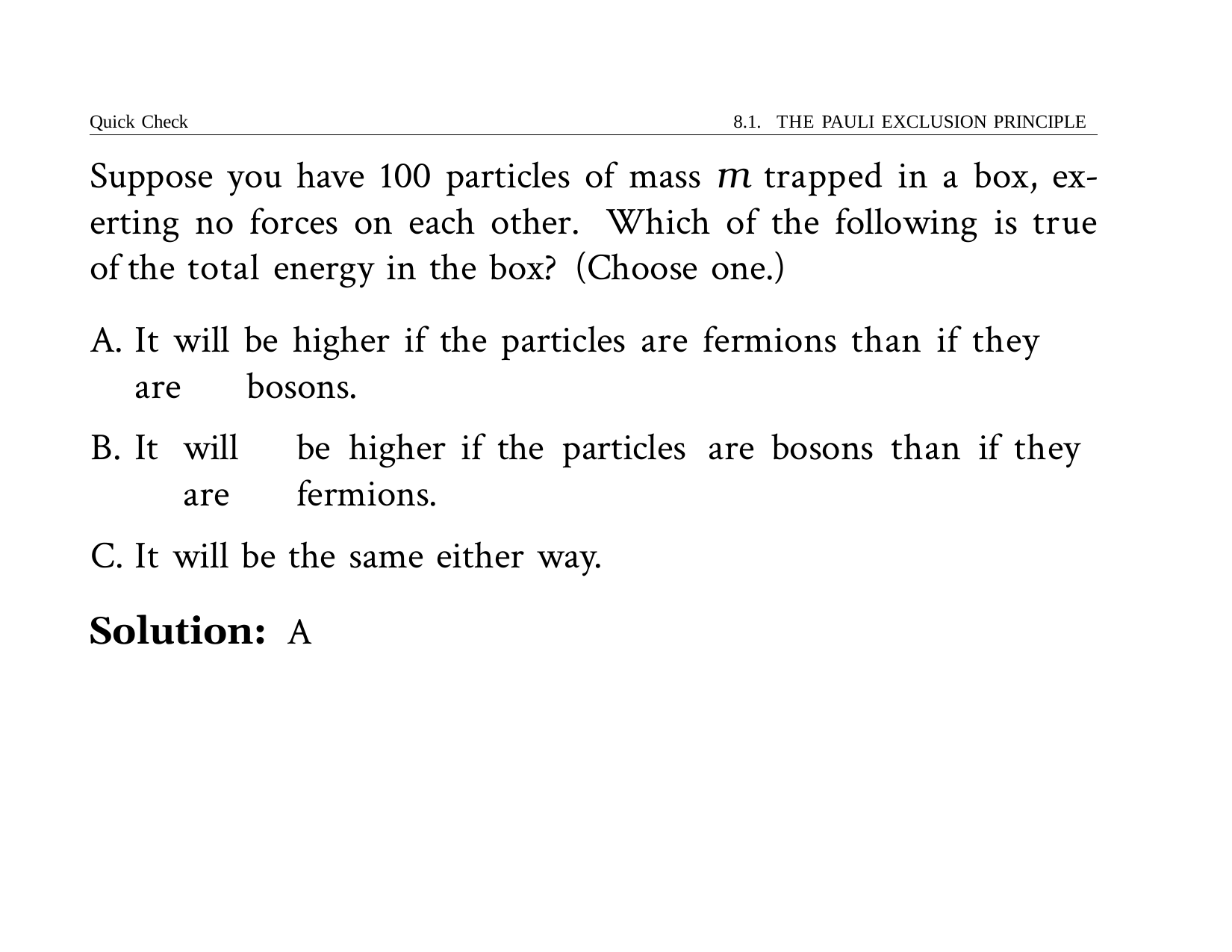

Quick Check	8.1.  THE PAULI EXCLUSION PRINCIPLE

# Suppose you have 100 particles of mass m trapped in a box, ex- erting no forces on each other.  Which of the following is true of the total energy in the box? (Choose one.)
It will be higher if the particles are fermions than if they are 	bosons.
It	will	be	higher	if	the	particles	are	bosons	than	if	they	are 	fermions.
It will be the same either way.
Solution:	A